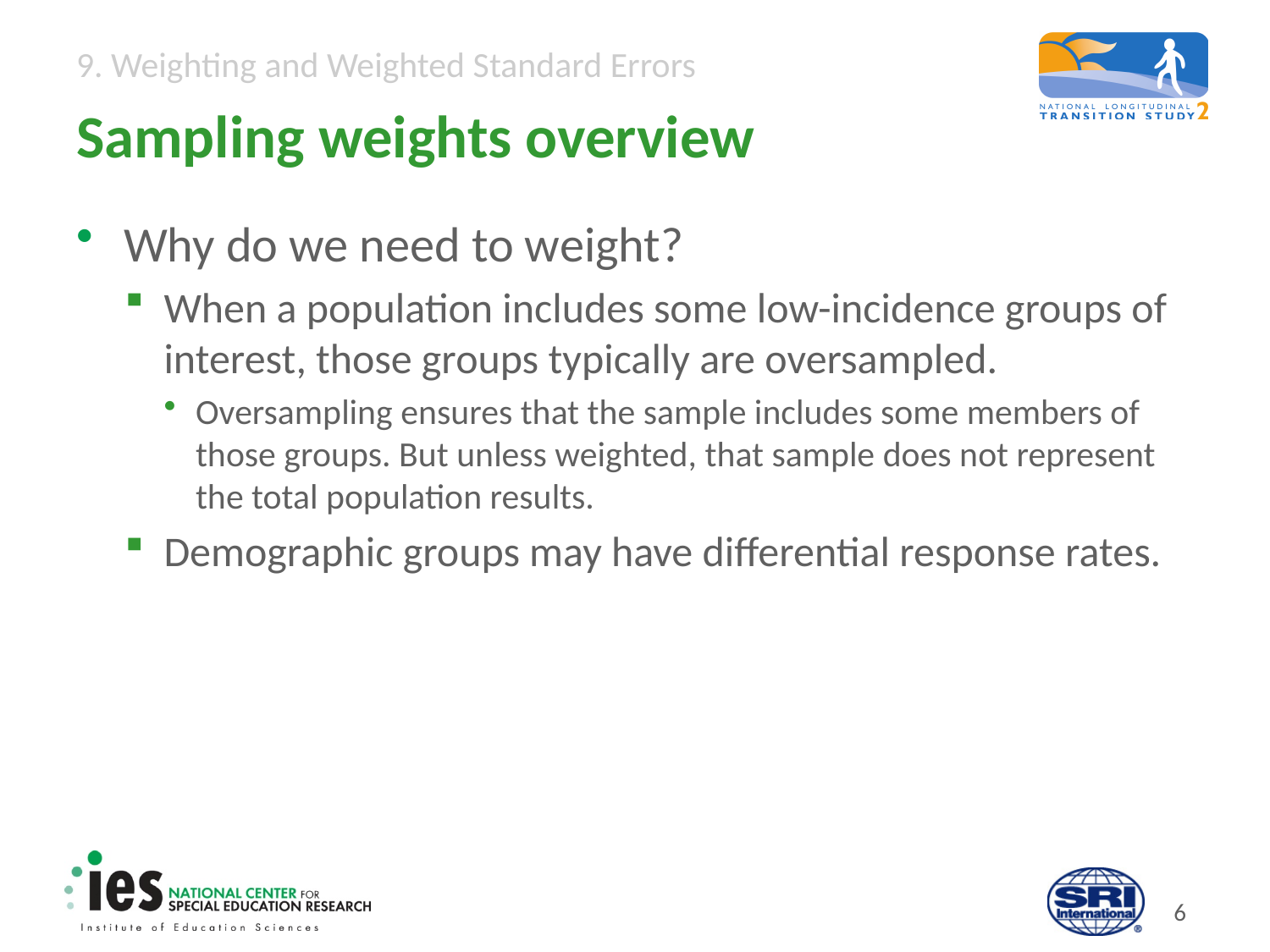

# Sampling weights overview
Why do we need to weight?
When a population includes some low-incidence groups of interest, those groups typically are oversampled.
Oversampling ensures that the sample includes some members of those groups. But unless weighted, that sample does not represent the total population results.
Demographic groups may have differential response rates.

6